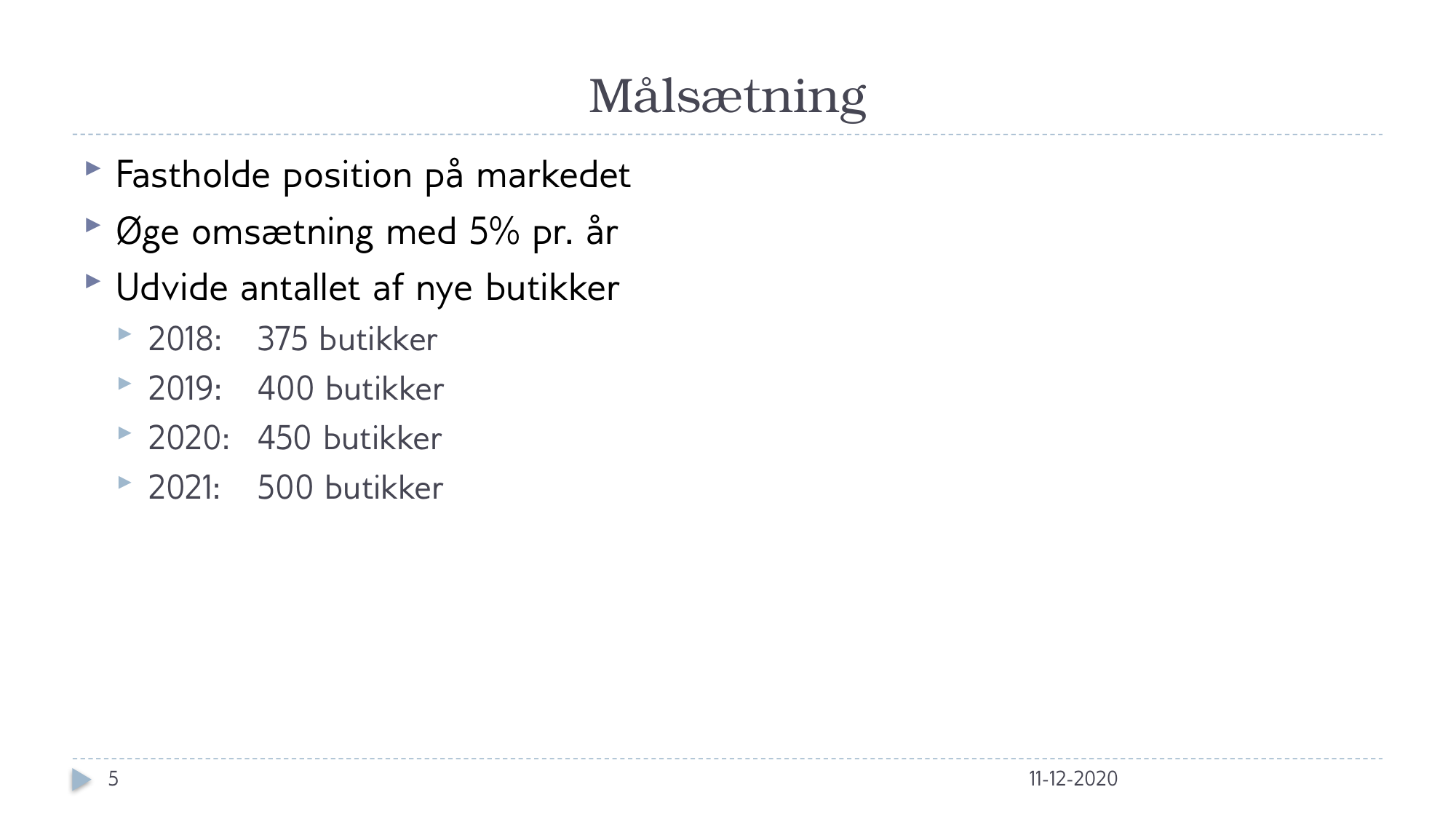

# Målsætning
Fastholde position på markedet
Øge omsætning med 5% pr. år
Udvide antallet af nye butikker
2018: 	375 butikker
2019: 	400 butikker
2020: 	450 butikker
2021: 	500 butikker
5
11-12-2020